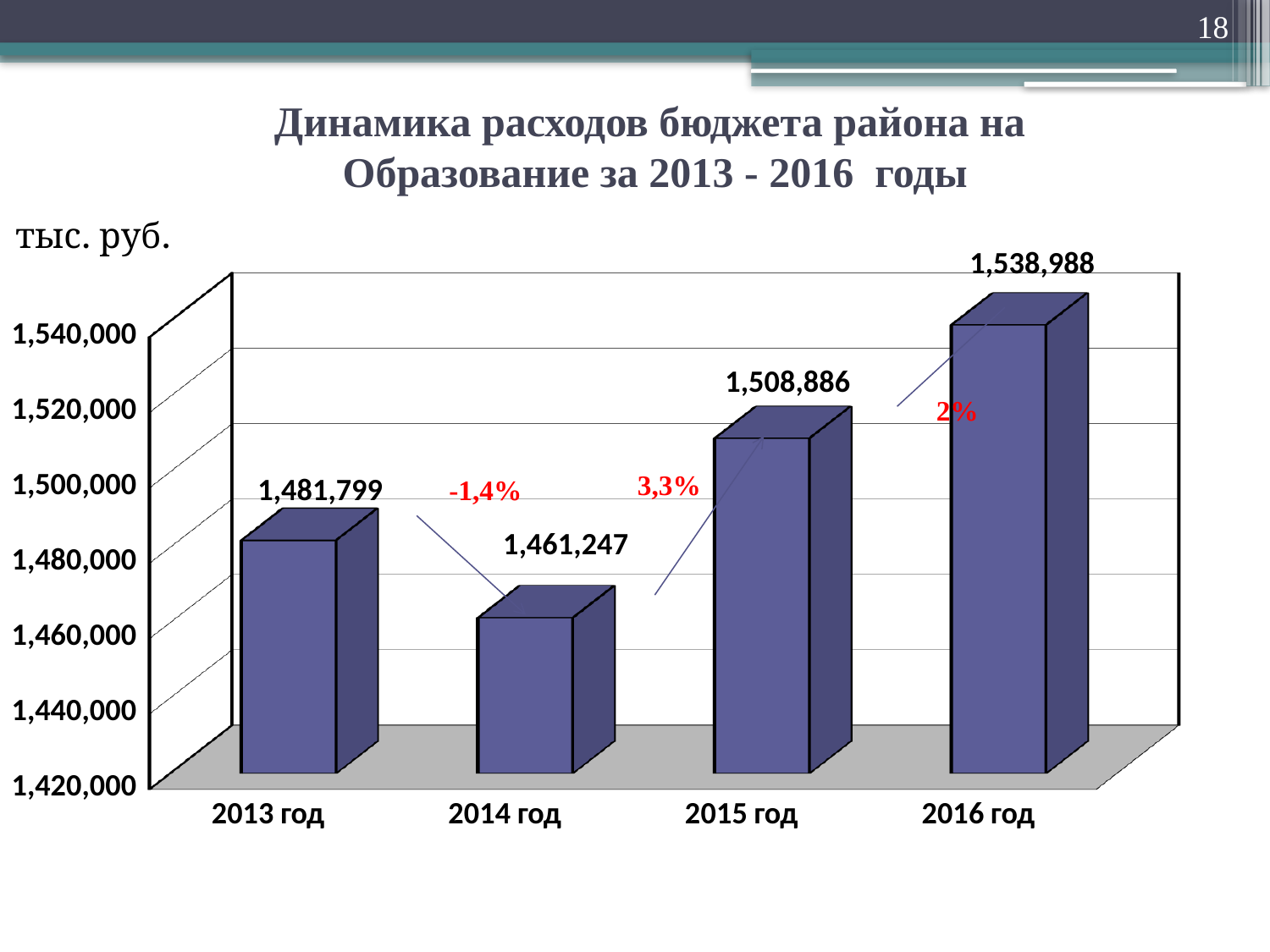

18
# Динамика расходов бюджета района на Образование за 2013 - 2016  годы
тыс. руб.

[unsupported chart]

2%
3,3%
-1,4%